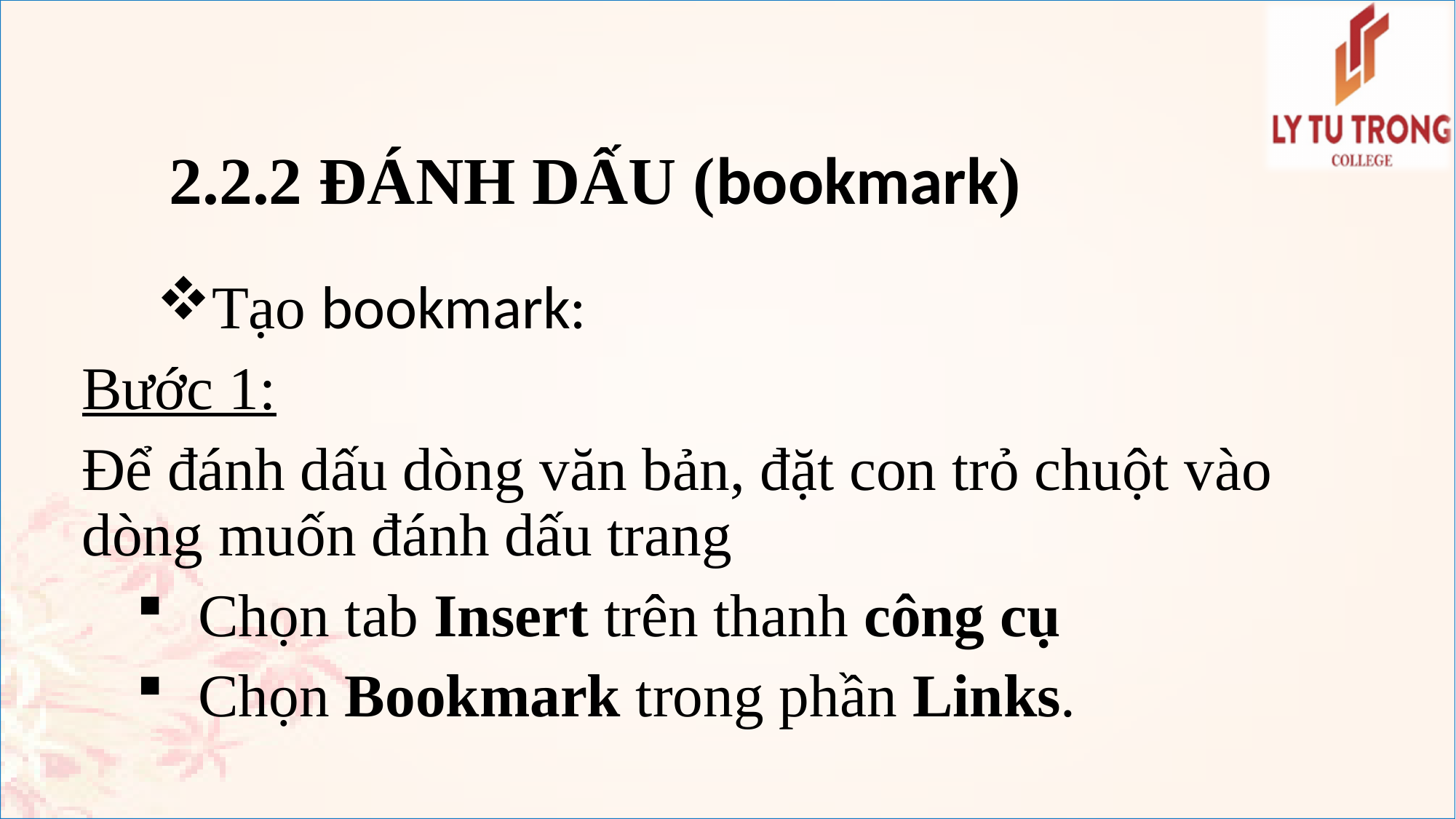

#
2.2.2 ĐÁNH DẤU (bookmark)

Tạo bookmark:
Bước 1:
Để đánh dấu dòng văn bản, đặt con trỏ chuột vào dòng muốn đánh dấu trang
Chọn tab Insert trên thanh công cụ
Chọn Bookmark trong phần Links.